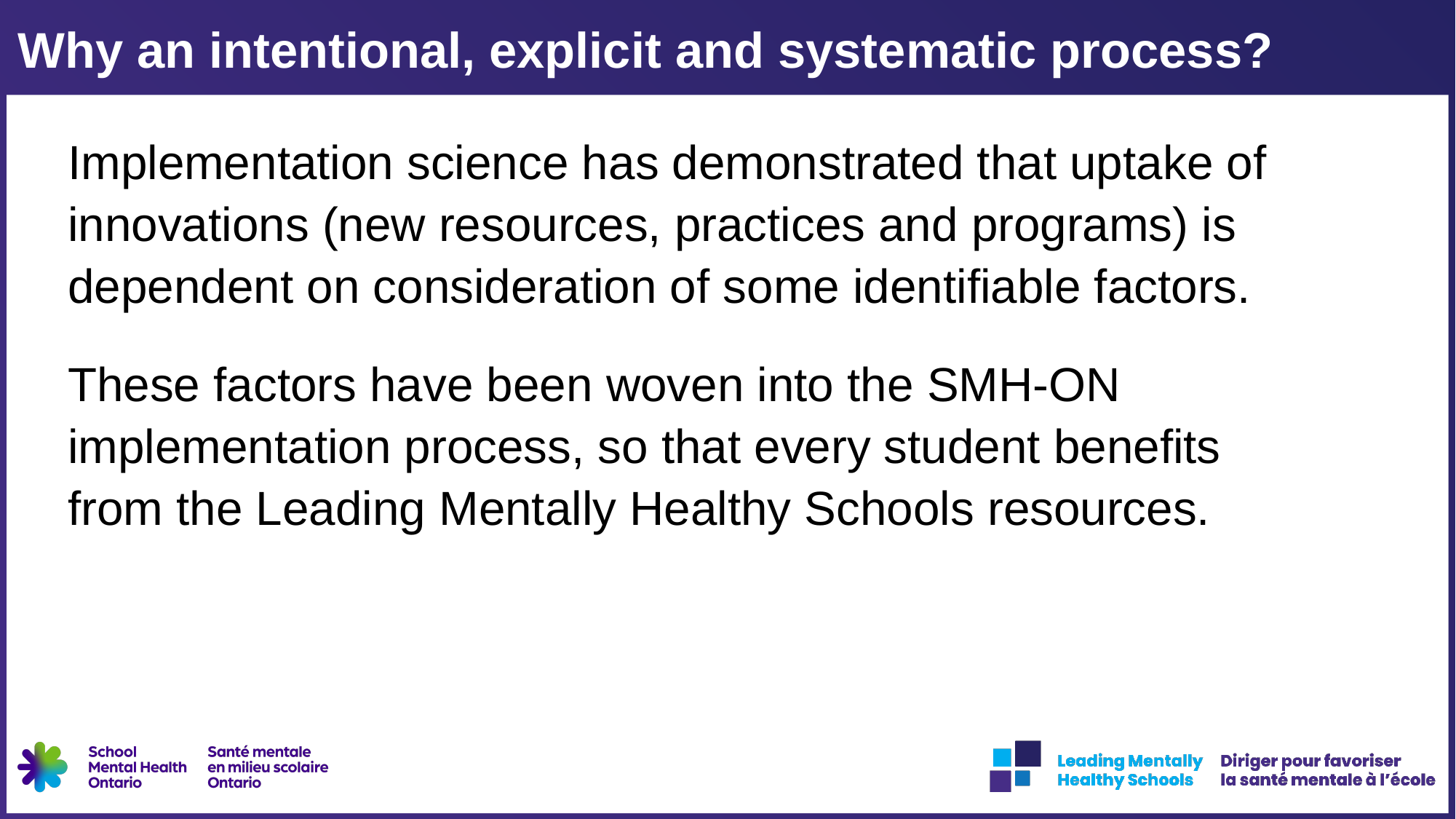

# Why an intentional, explicit and systematic process?
Implementation science has demonstrated that uptake of innovations (new resources, practices and programs) is dependent on consideration of some identifiable factors.
These factors have been woven into the SMH-ON implementation process, so that every student benefits from the Leading Mentally Healthy Schools resources.